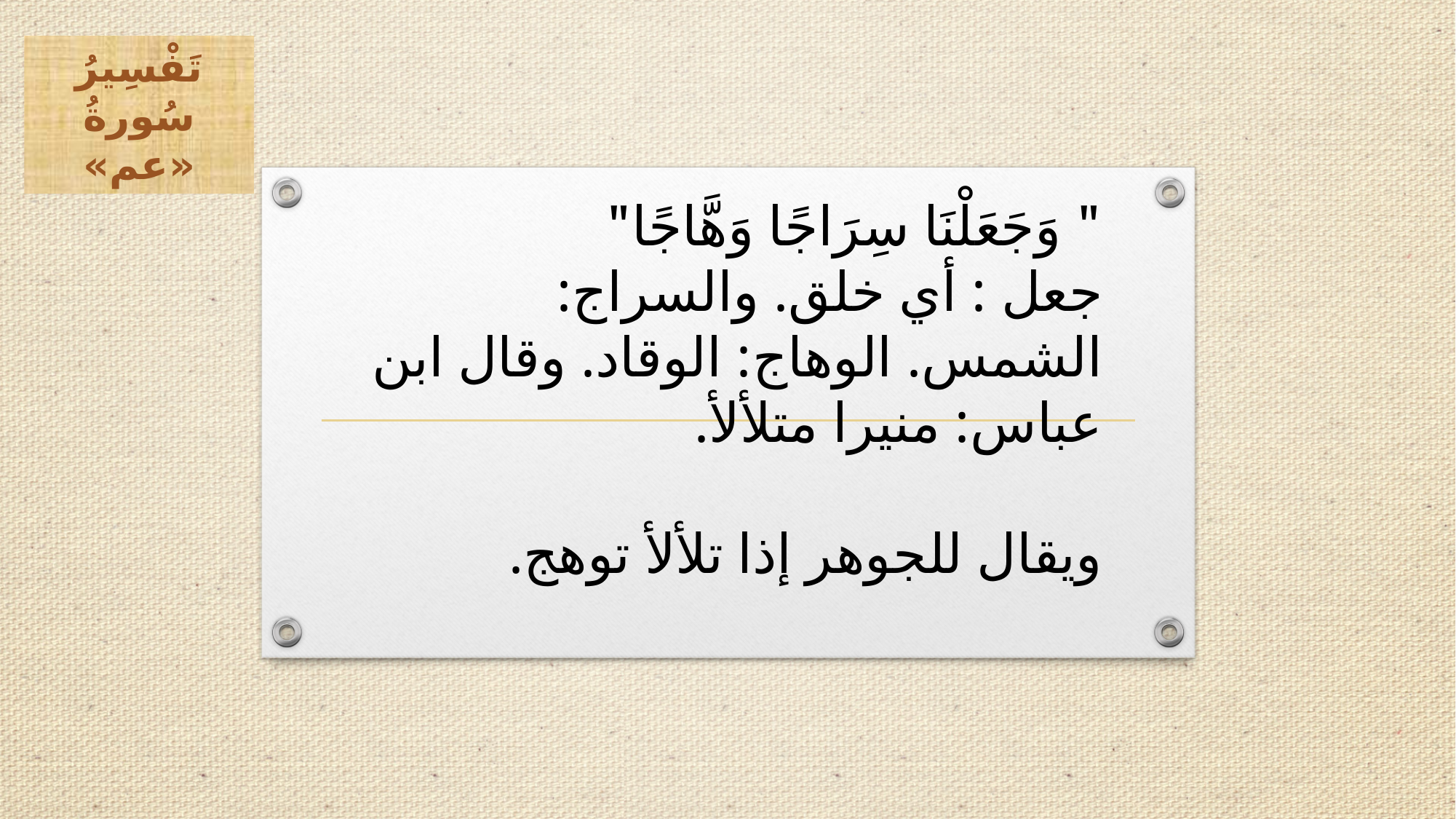

تَفْسِيرُ سُورةُ «عم»
" وَجَعَلْنَا سِرَاجًا وَهَّاجًا"
جعل : أي خلق. والسراج: الشمس. الوهاج: الوقاد. وقال ابن عباس: منيرا متلألأ.

ويقال للجوهر إذا تلألأ توهج.